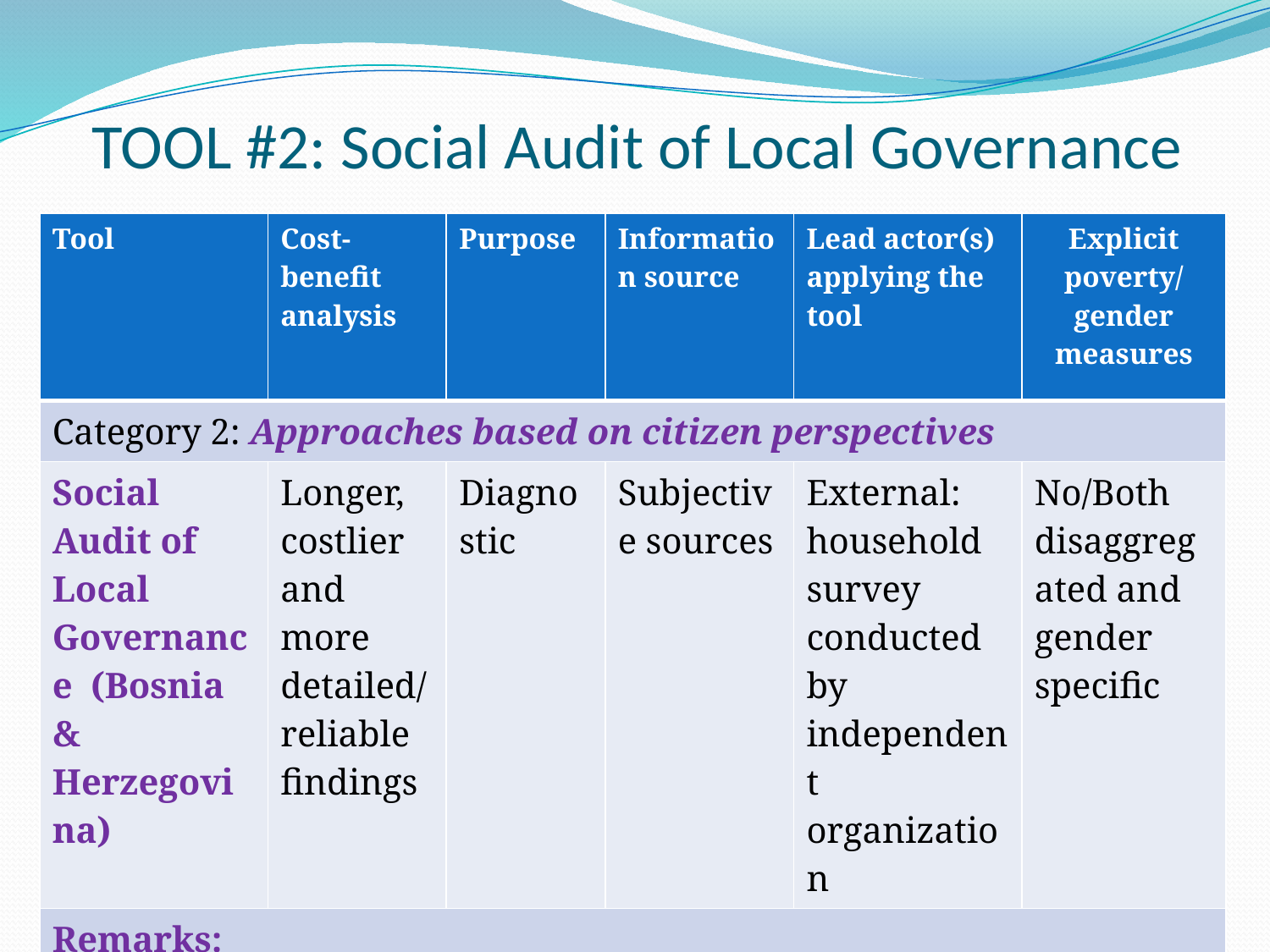

TOOL #2: Social Audit of Local Governance
| Tool | Cost-benefit analysis | Purpose | Information source | Lead actor(s) applying the tool | Explicit poverty/ gender measures |
| --- | --- | --- | --- | --- | --- |
| Category 2: Approaches based on citizen perspectives |  |  |  |  |  |
| Social Audit of Local Governance (Bosnia & Herzegovina) | Longer, costlier and more detailed/ reliable findings | Diagnostic | Subjective sources | External: household survey conducted by independent organization | No/Both disaggregated and gender specific |
| Remarks: Combines service assessment and LG assessment; Strength: good as diagnostic and monitoring tools; Weakness: still in development (one country application |  |  |  |  |  |